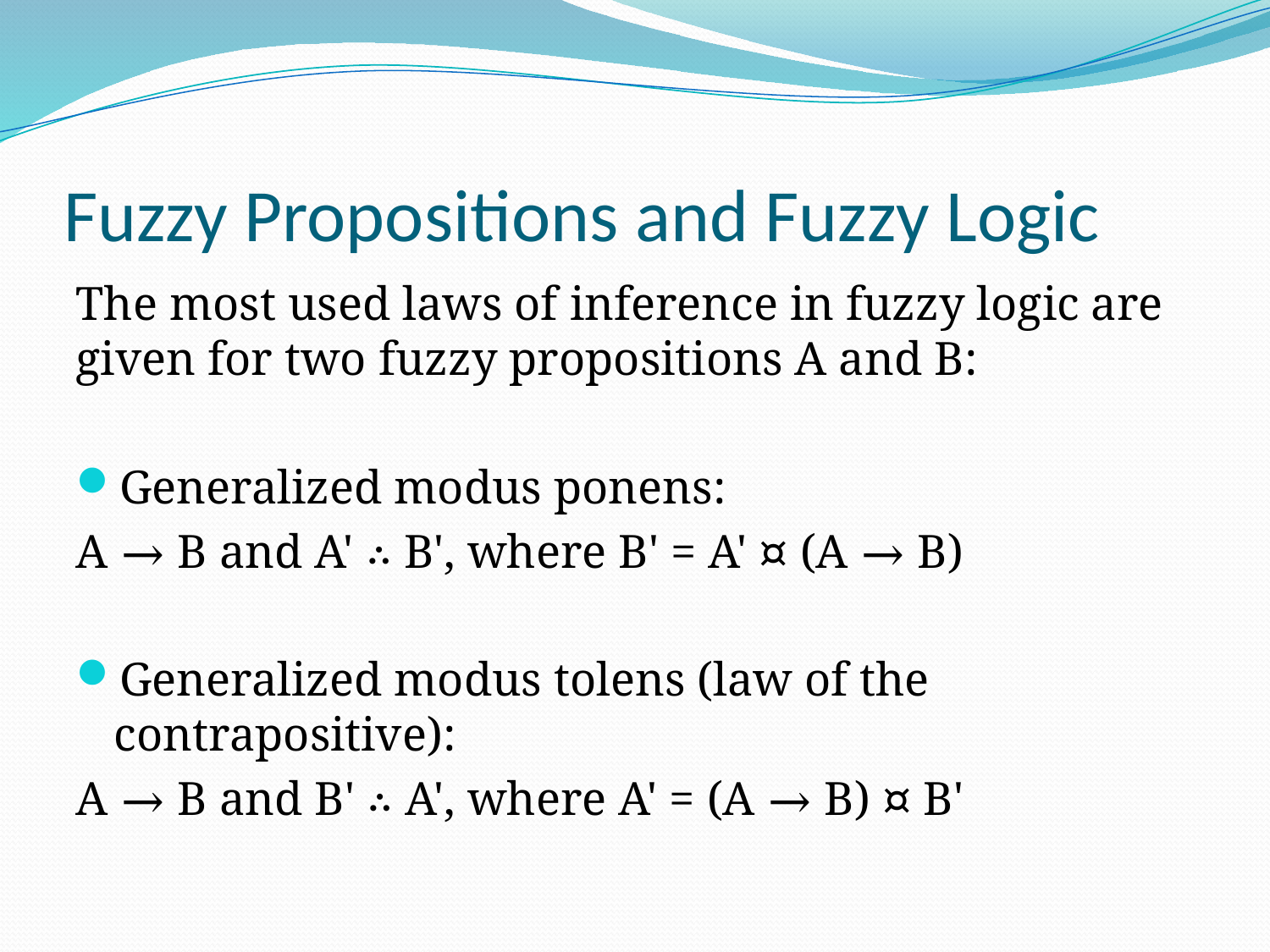

# Fuzzy Propositions and Fuzzy Logic
The most used laws of inference in fuzzy logic are given for two fuzzy propositions A and B:

Generalized modus ponens:
A → B and A' ∴ B', where B' = A' ¤ (A → B)

Generalized modus tolens (law of the contrapositive):
A → B and B' ∴ A', where A' = (A → B) ¤ B'